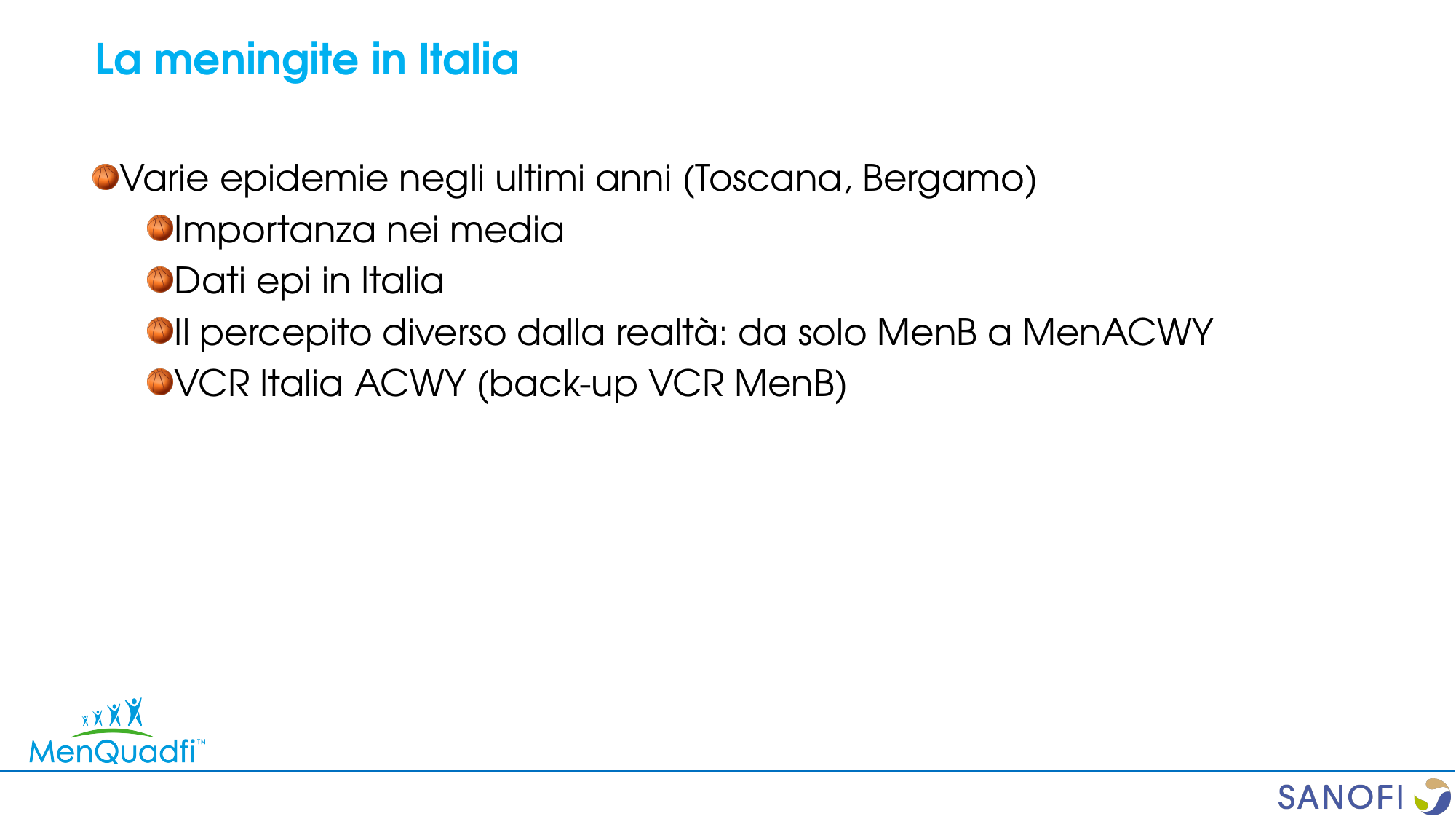

La meningite in Italia
Varie epidemie negli ultimi anni (Toscana, Bergamo)
Importanza nei media
Dati epi in Italia
Il percepito diverso dalla realtà: da solo MenB a MenACWY
VCR Italia ACWY (back-up VCR MenB)